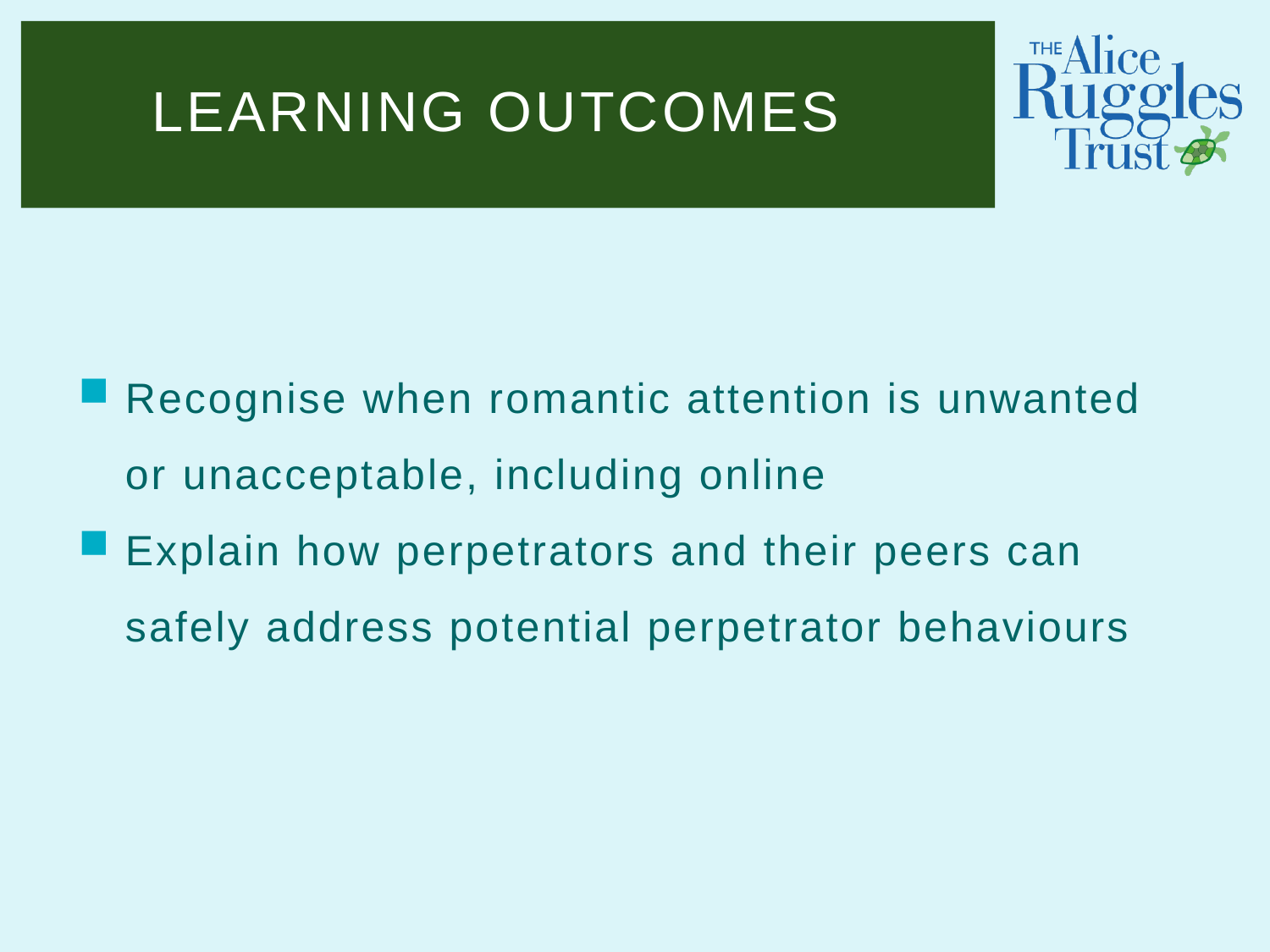

# Learning outcomes
Recognise when romantic attention is unwanted or unacceptable, including online
Explain how perpetrators and their peers can safely address potential perpetrator behaviours